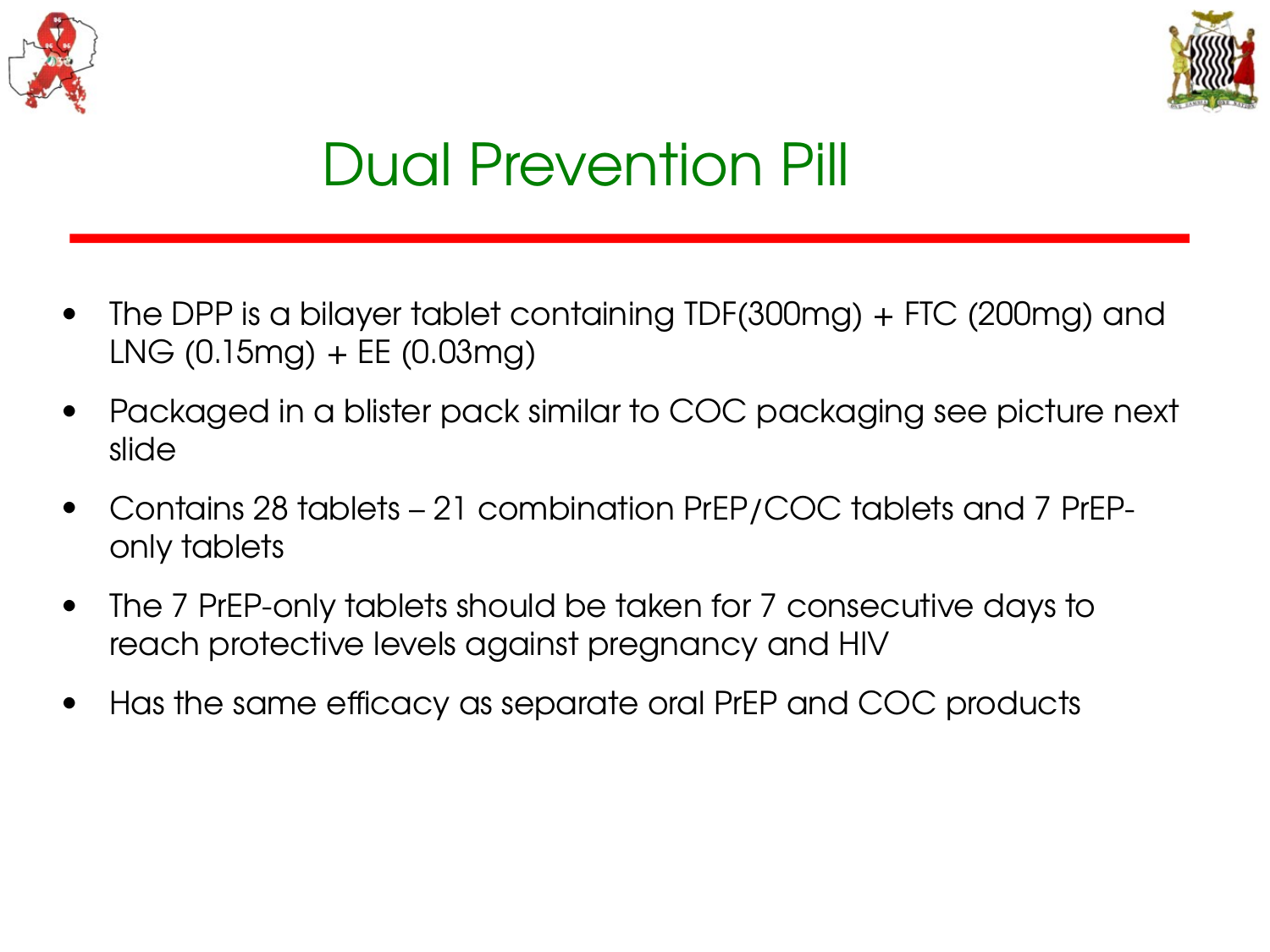

Dual Prevention Pill
The DPP is a bilayer tablet containing TDF(300mg) + FTC (200mg) and LNG (0.15mg) + EE (0.03mg)
Packaged in a blister pack similar to COC packaging see picture next slide
Contains 28 tablets – 21 combination PrEP/COC tablets and 7 PrEP-only tablets
The 7 PrEP-only tablets should be taken for 7 consecutive days to reach protective levels against pregnancy and HIV
Has the same efficacy as separate oral PrEP and COC products